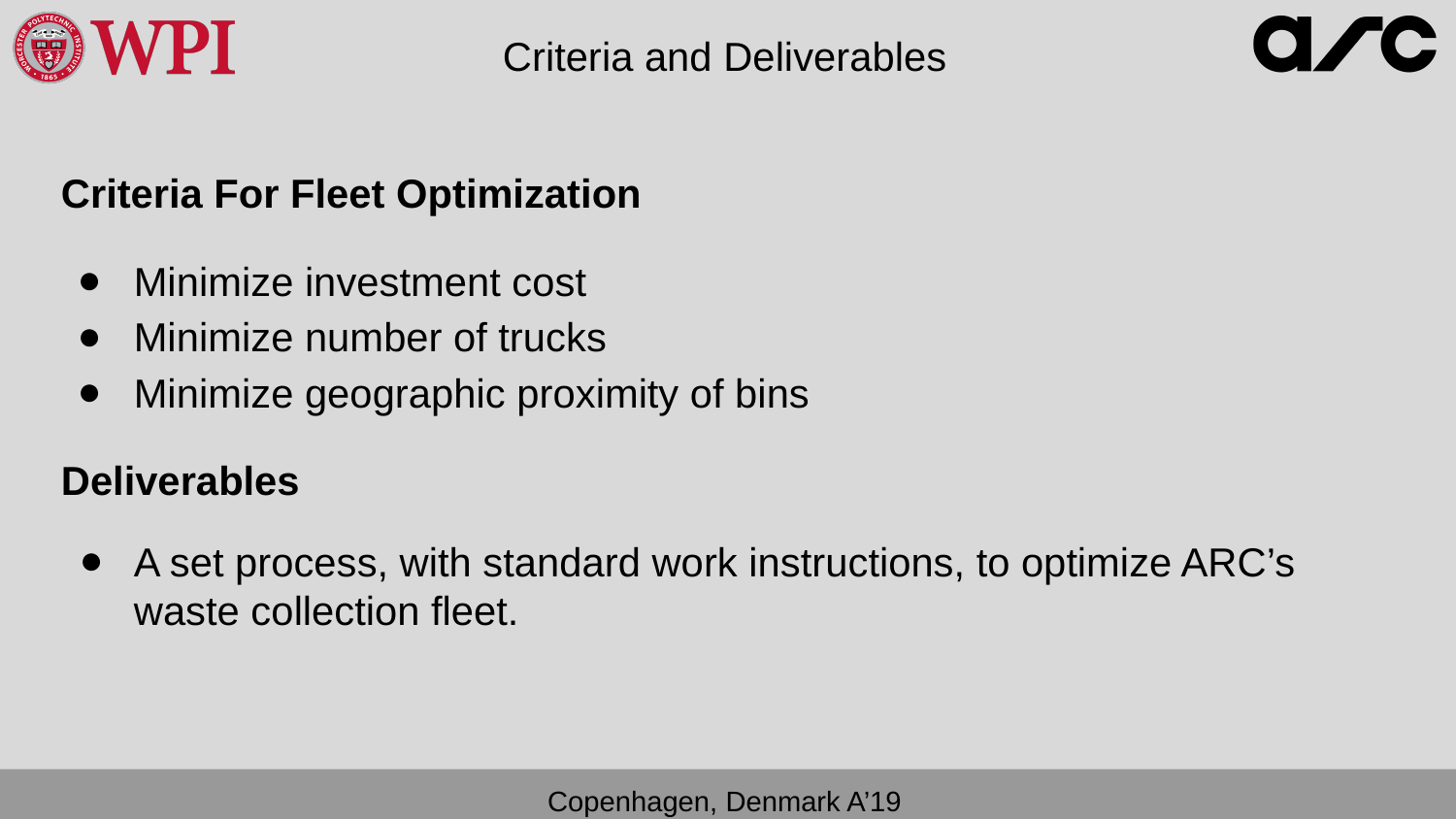

# Criteria and Deliverables
Criteria For Fleet Optimization
Minimize investment cost
Minimize number of trucks
Minimize geographic proximity of bins
Deliverables
A set process, with standard work instructions, to optimize ARC’s waste collection fleet.